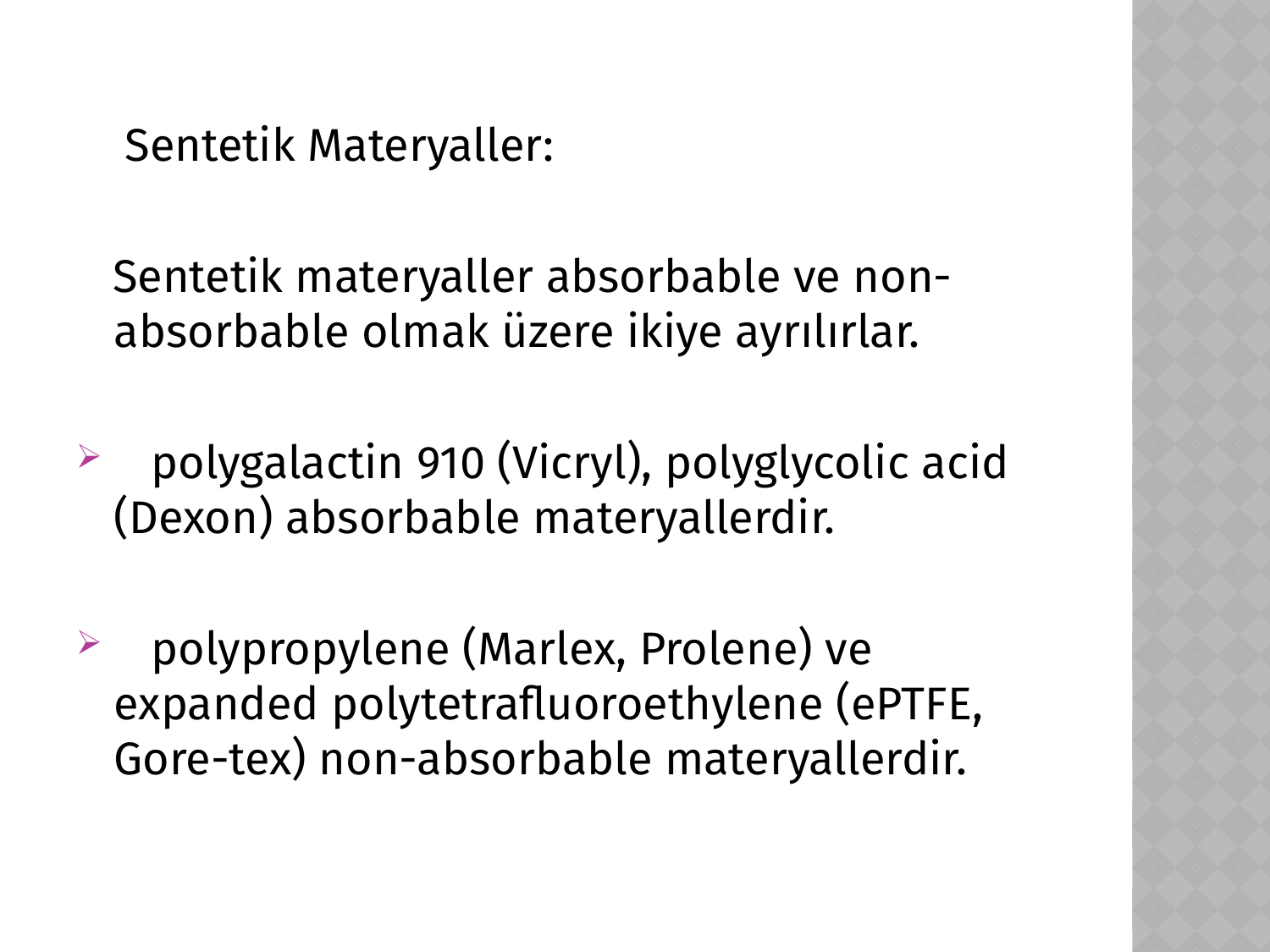

Sentetik Materyaller:

   Sentetik materyaller absorbable ve non- absorbable olmak üzere ikiye ayrılırlar.

   polygalactin 910 (Vicryl), polyglycolic acid (Dexon) absorbable materyallerdir.

   polypropylene (Marlex, Prolene) ve expanded polytetrafluoroethylene (ePTFE, Gore-tex) non-absorbable materyallerdir.